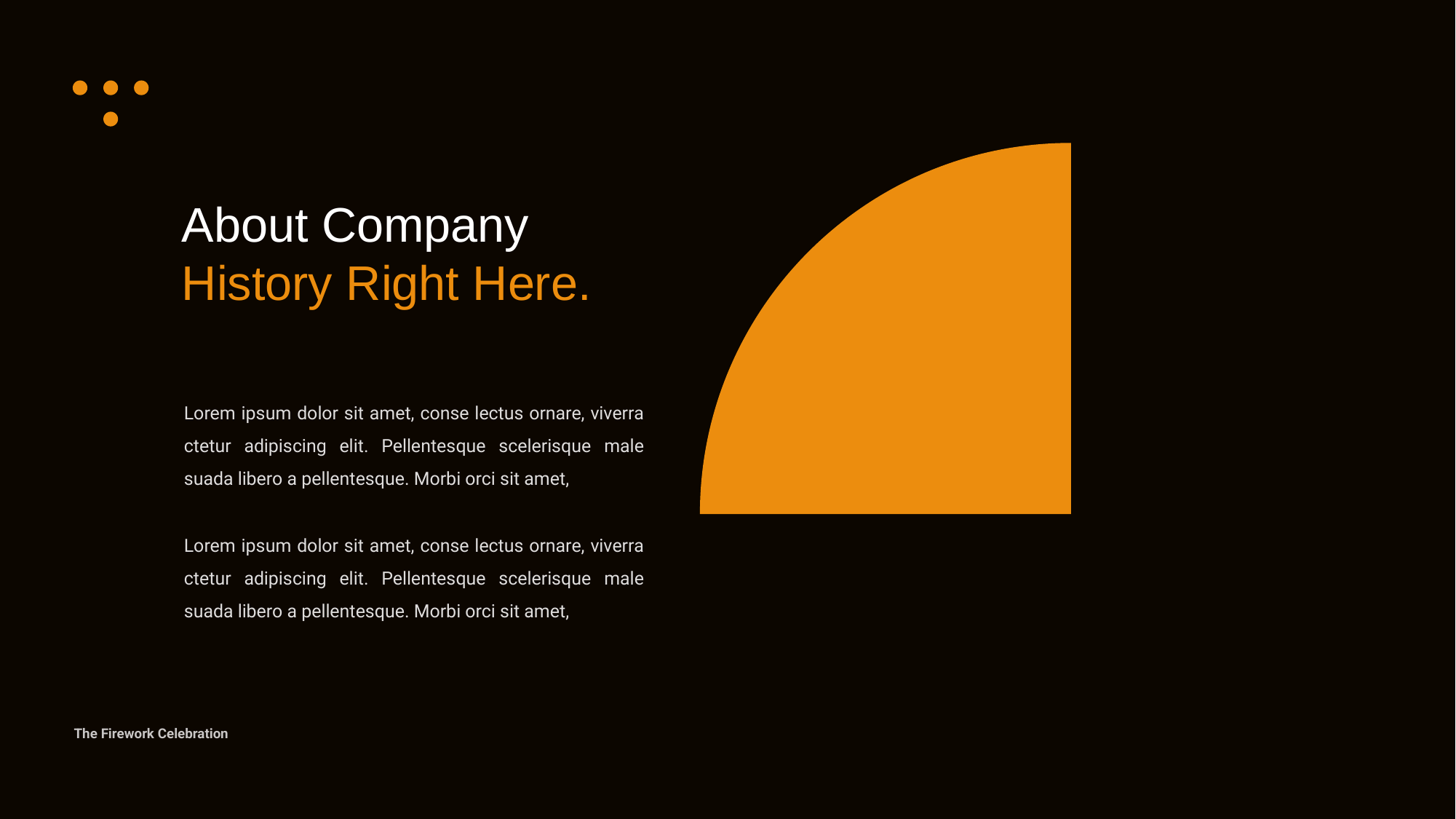

About Company History Right Here.
Lorem ipsum dolor sit amet, conse lectus ornare, viverra ctetur adipiscing elit. Pellentesque scelerisque male suada libero a pellentesque. Morbi orci sit amet,
Lorem ipsum dolor sit amet, conse lectus ornare, viverra ctetur adipiscing elit. Pellentesque scelerisque male suada libero a pellentesque. Morbi orci sit amet,
The Firework Celebration